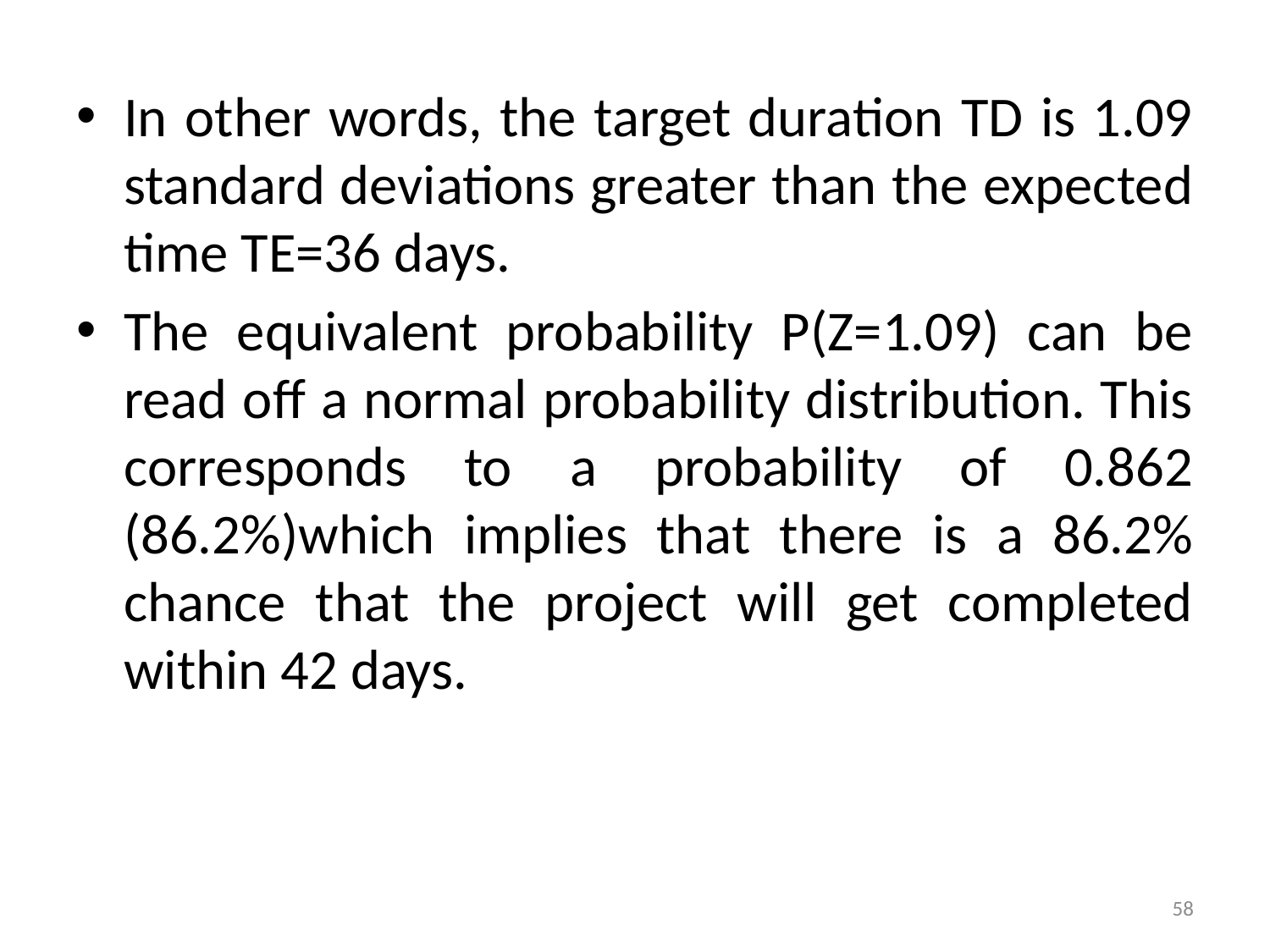

In other words, the target duration TD is 1.09 standard deviations greater than the expected time TE=36 days.
The equivalent probability P(Z=1.09) can be read off a normal probability distribution. This corresponds to a probability of 0.862 (86.2%)which implies that there is a 86.2% chance that the project will get completed within 42 days.

58